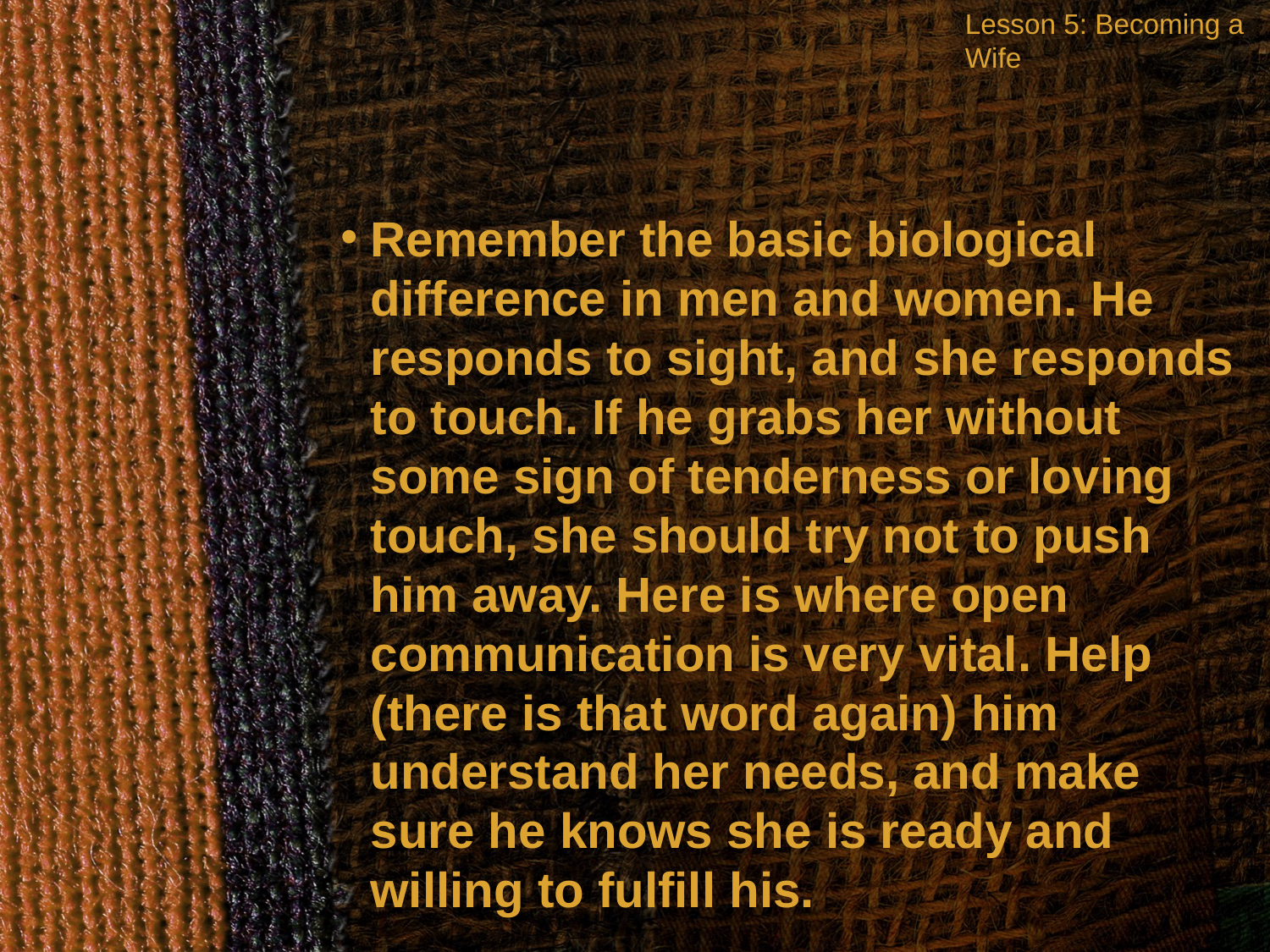

Lesson 5: Becoming a Wife
Remember the basic biological difference in men and women. He responds to sight, and she responds to touch. If he grabs her without some sign of tenderness or loving touch, she should try not to push him away. Here is where open communication is very vital. Help (there is that word again) him understand her needs, and make sure he knows she is ready and willing to fulfill his.